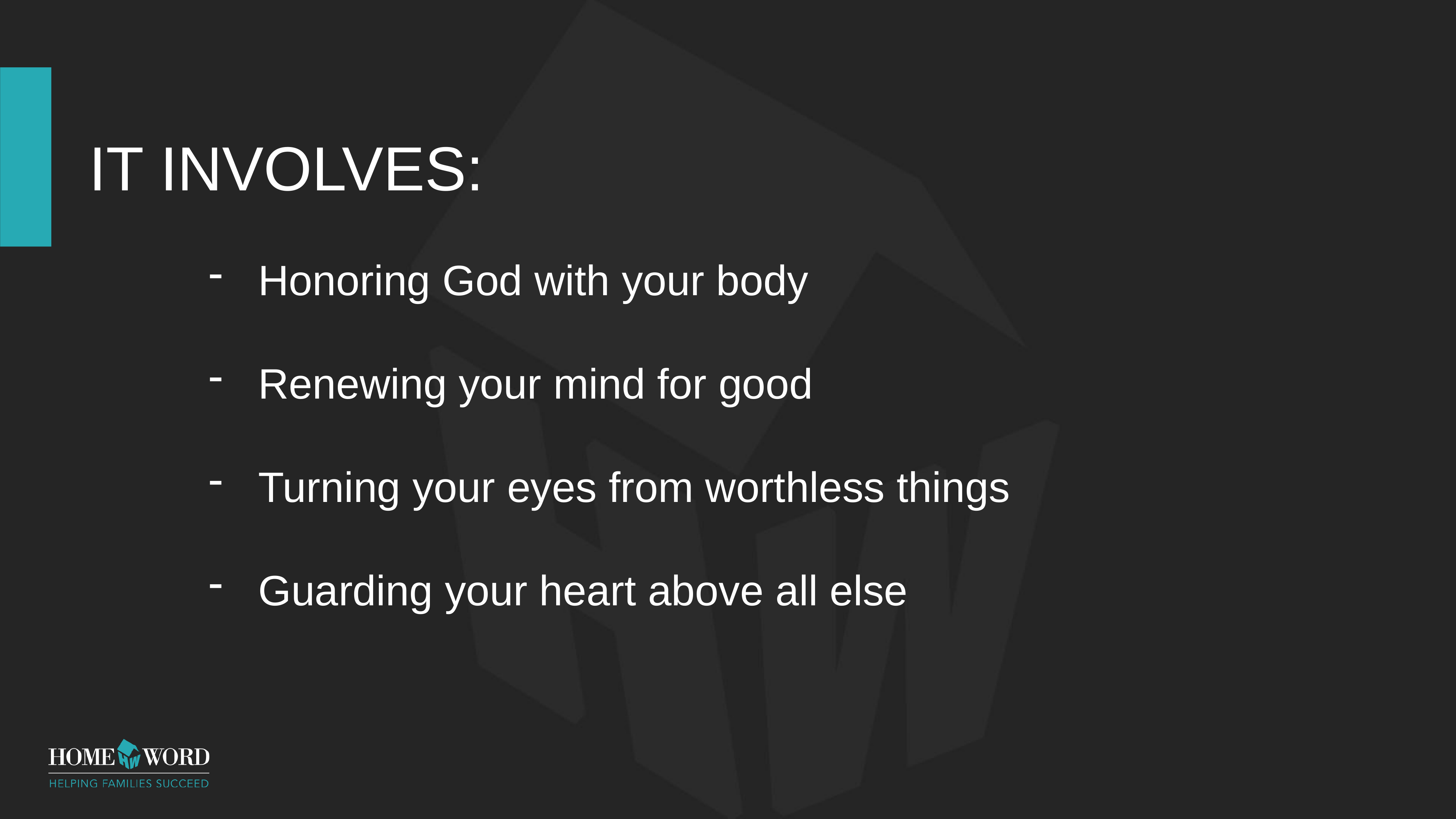

# It involves:
Honoring God with your body
Renewing your mind for good
Turning your eyes from worthless things
Guarding your heart above all else